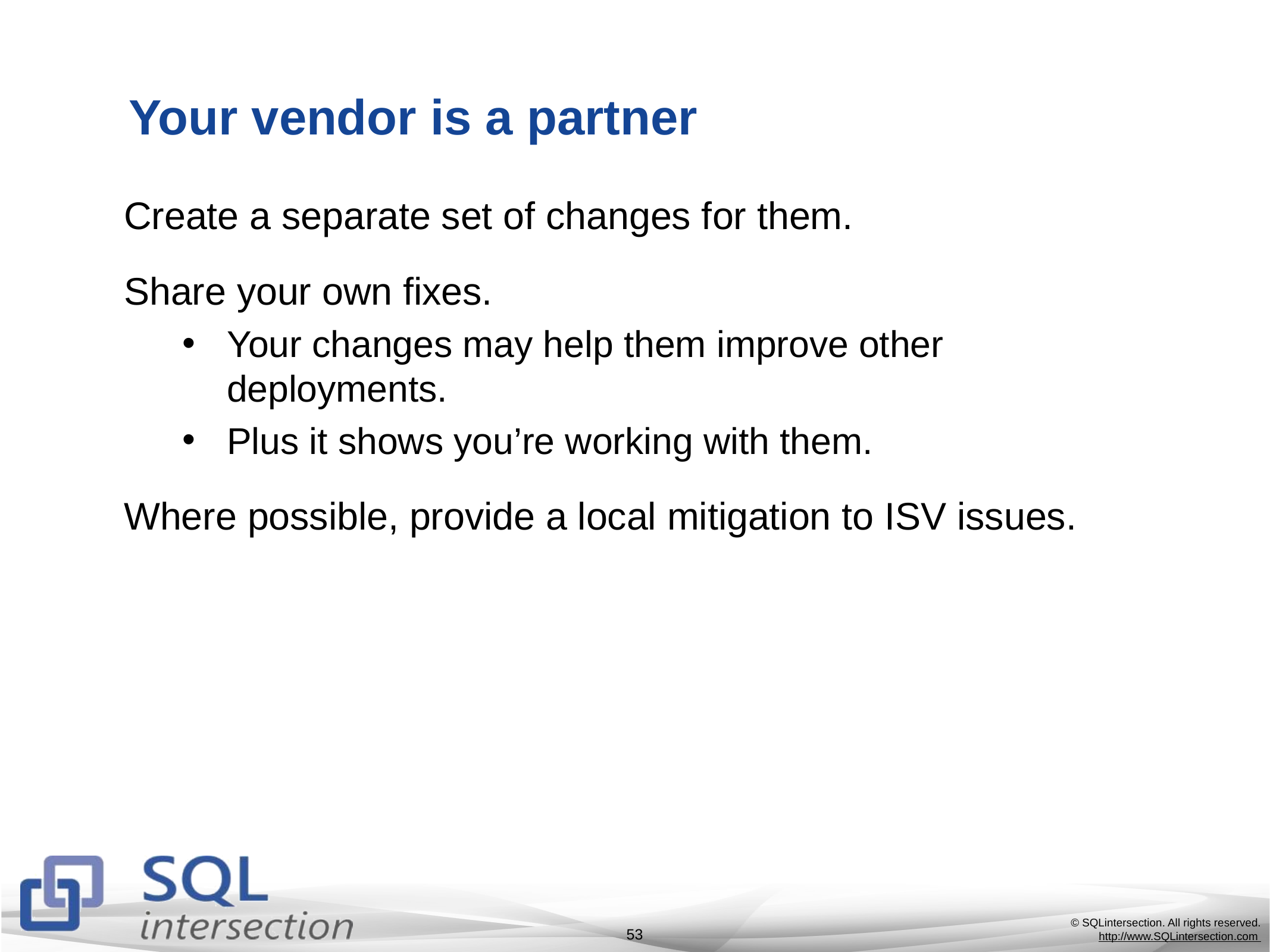

# Your vendor is a partner
Create a separate set of changes for them.
Share your own fixes.
Your changes may help them improve other deployments.
Plus it shows you’re working with them.
Where possible, provide a local mitigation to ISV issues.